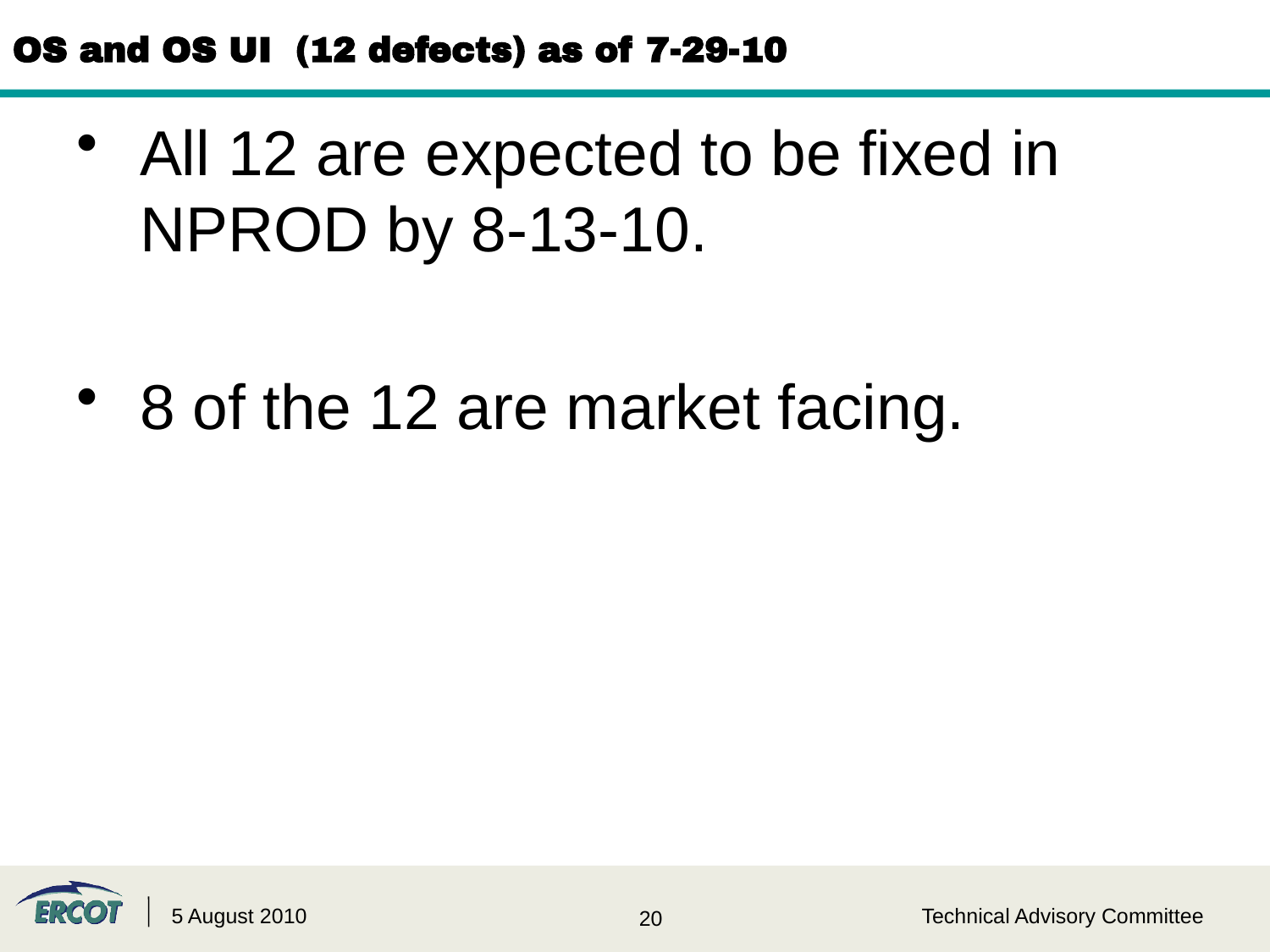

# OS and OS UI  (12 defects) as of 7-29-10
All 12 are expected to be fixed in NPROD by 8-13-10.

8 of the 12 are market facing.

5 August 2010
Technical Advisory Committee